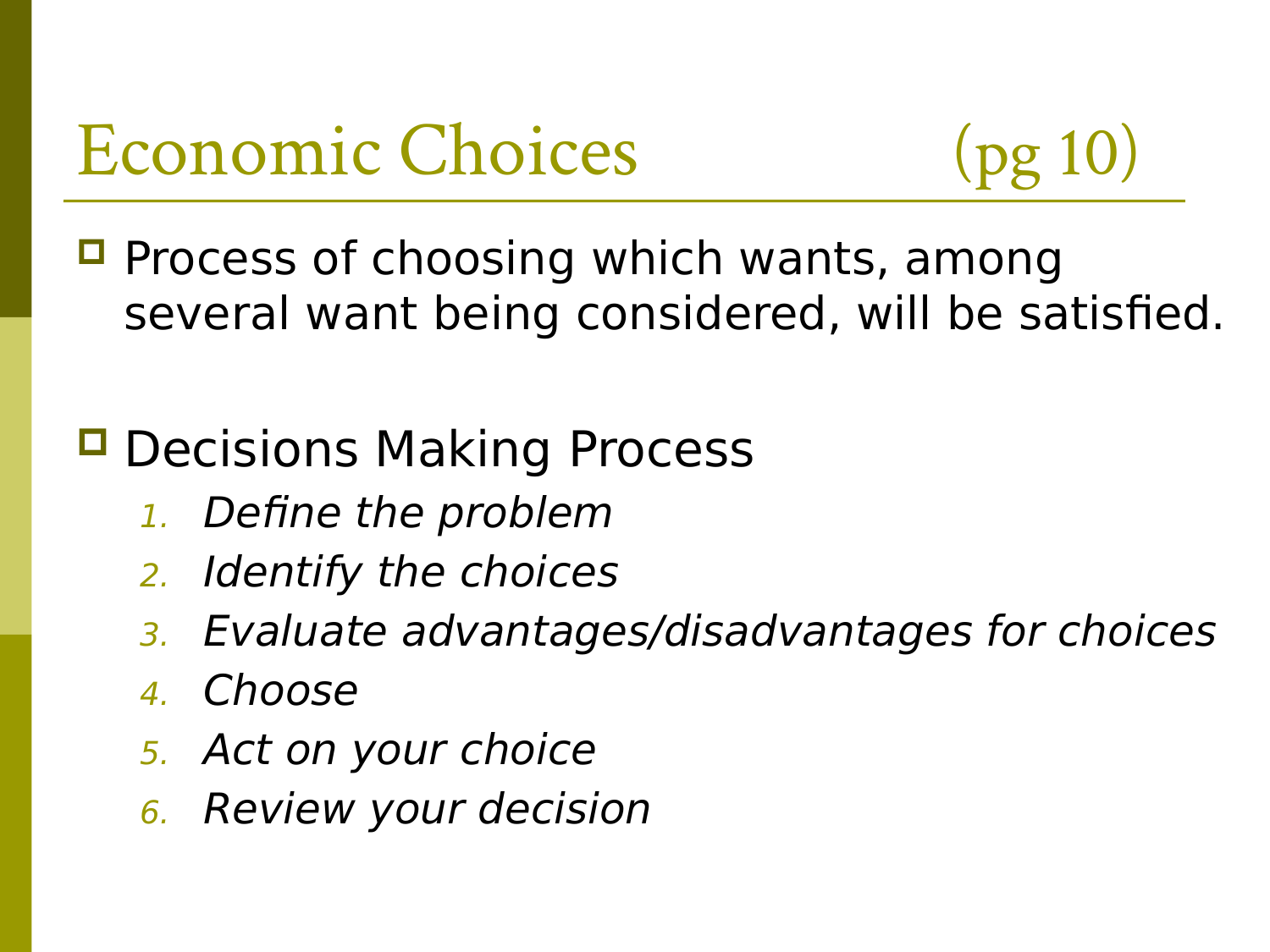

# Economic Choices                  (pg 10)
Process of choosing which wants, among several want being considered, will be satisfied.

Decisions Making Process
Define the problem
Identify the choices
Evaluate advantages/disadvantages for choices
Choose
Act on your choice
Review your decision